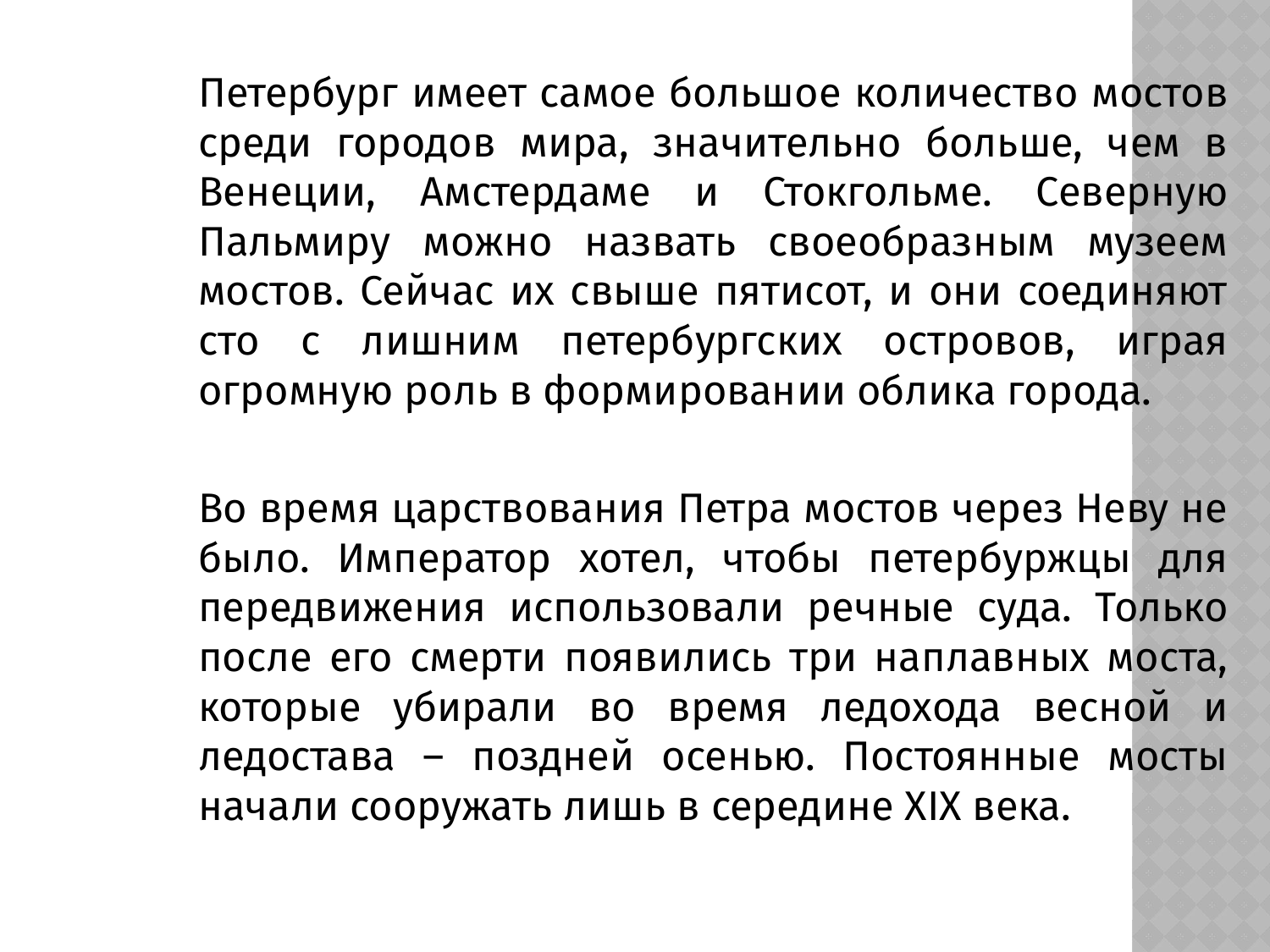

Петербург имеет самое большое количество мостов среди городов мира, значительно больше, чем в Венеции, Амстердаме и Стокгольме. Северную Пальмиру можно назвать своеобразным музеем мостов. Сейчас их свыше пятисот, и они соединяют сто с лишним петербургских островов, играя огромную роль в формировании облика города.

		Во время царствования Петра мостов через Неву не было. Император хотел, чтобы петербуржцы для передвижения использовали речные суда. Только после его смерти появились три наплавных моста, которые убирали во время ледохода весной и ледостава – поздней осенью. Постоянные мосты начали сооружать лишь в середине XIX века.